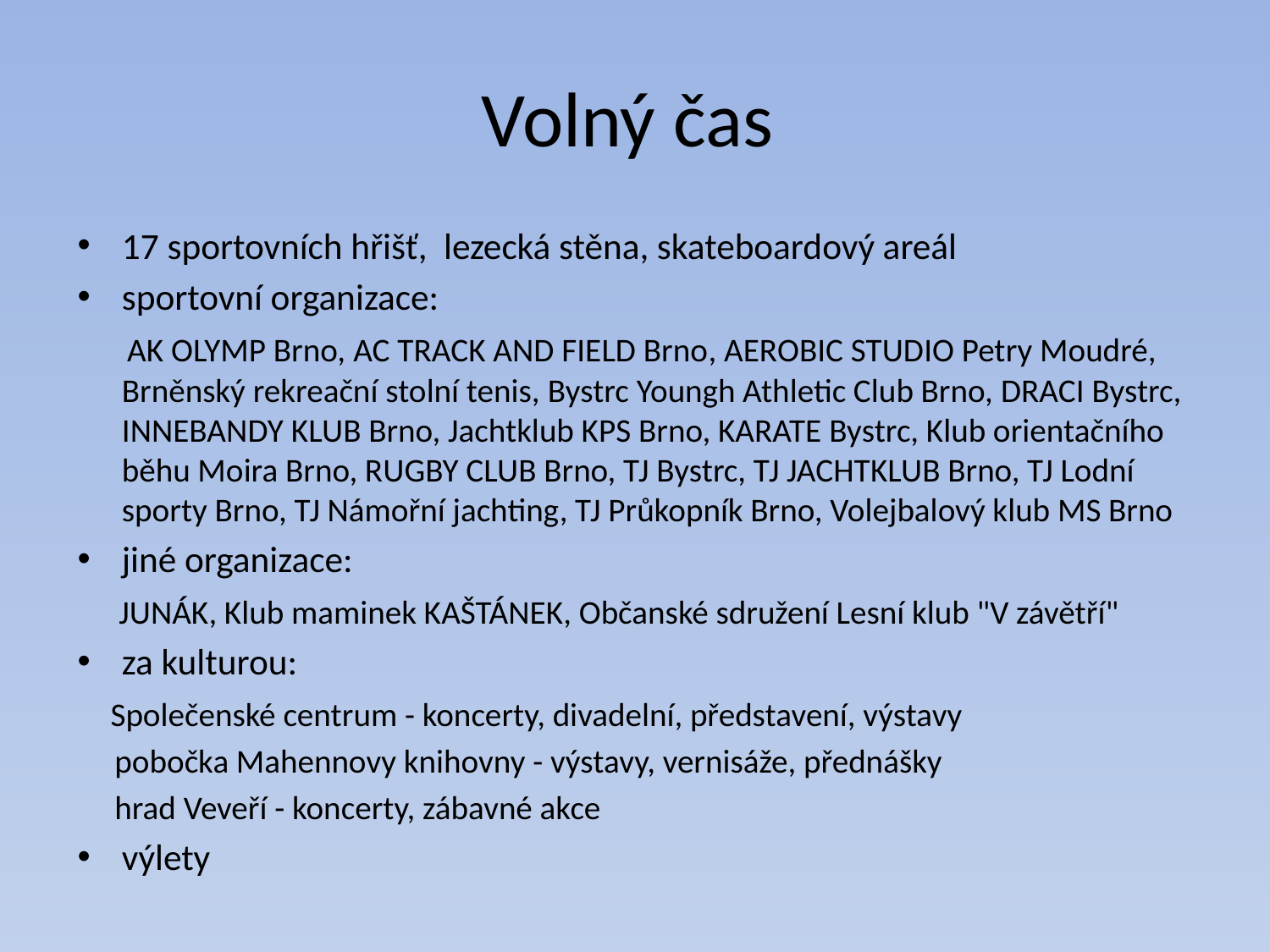

# Volný čas
17 sportovních hřišť,  lezecká stěna, skateboardový areál
sportovní organizace:
      AK OLYMP Brno, AC TRACK AND FIELD Brno, AEROBIC STUDIO Petry Moudré, Brněnský rekreační stolní tenis, Bystrc Youngh Athletic Club Brno, DRACI Bystrc, INNEBANDY KLUB Brno, Jachtklub KPS Brno, KARATE Bystrc, Klub orientačního běhu Moira Brno, RUGBY CLUB Brno, TJ Bystrc, TJ JACHTKLUB Brno, TJ Lodní sporty Brno, TJ Námořní jachting, TJ Průkopník Brno, Volejbalový klub MS Brno
jiné organizace:
     JUNÁK, Klub maminek KAŠTÁNEK, Občanské sdružení Lesní klub "V závětří"
za kulturou:
    Společenské centrum - koncerty, divadelní, představení, výstavy
     pobočka Mahennovy knihovny - výstavy, vernisáže, přednášky
     hrad Veveří - koncerty, zábavné akce
výlety